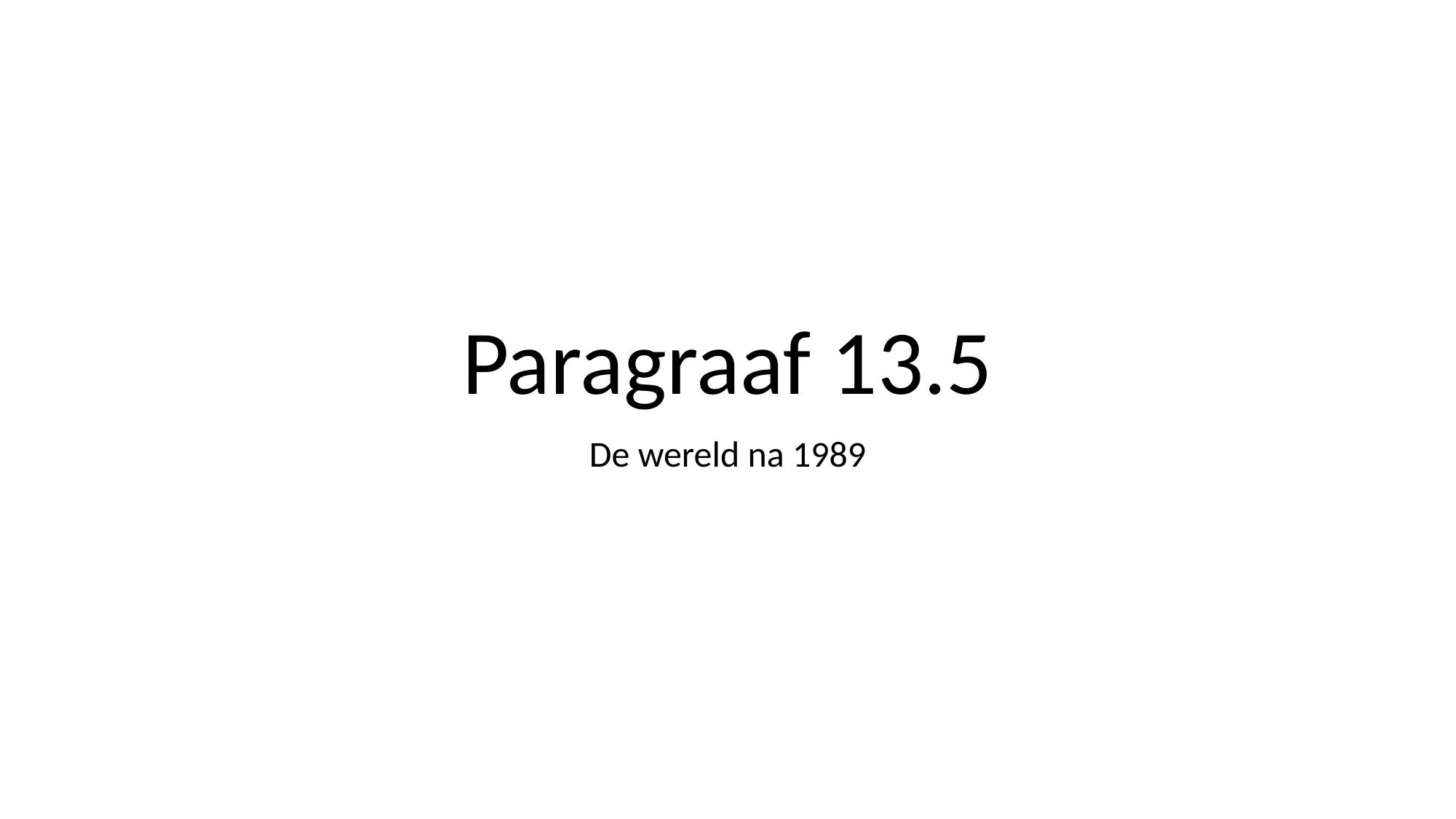

# Paragraaf 13.5
De wereld na 1989